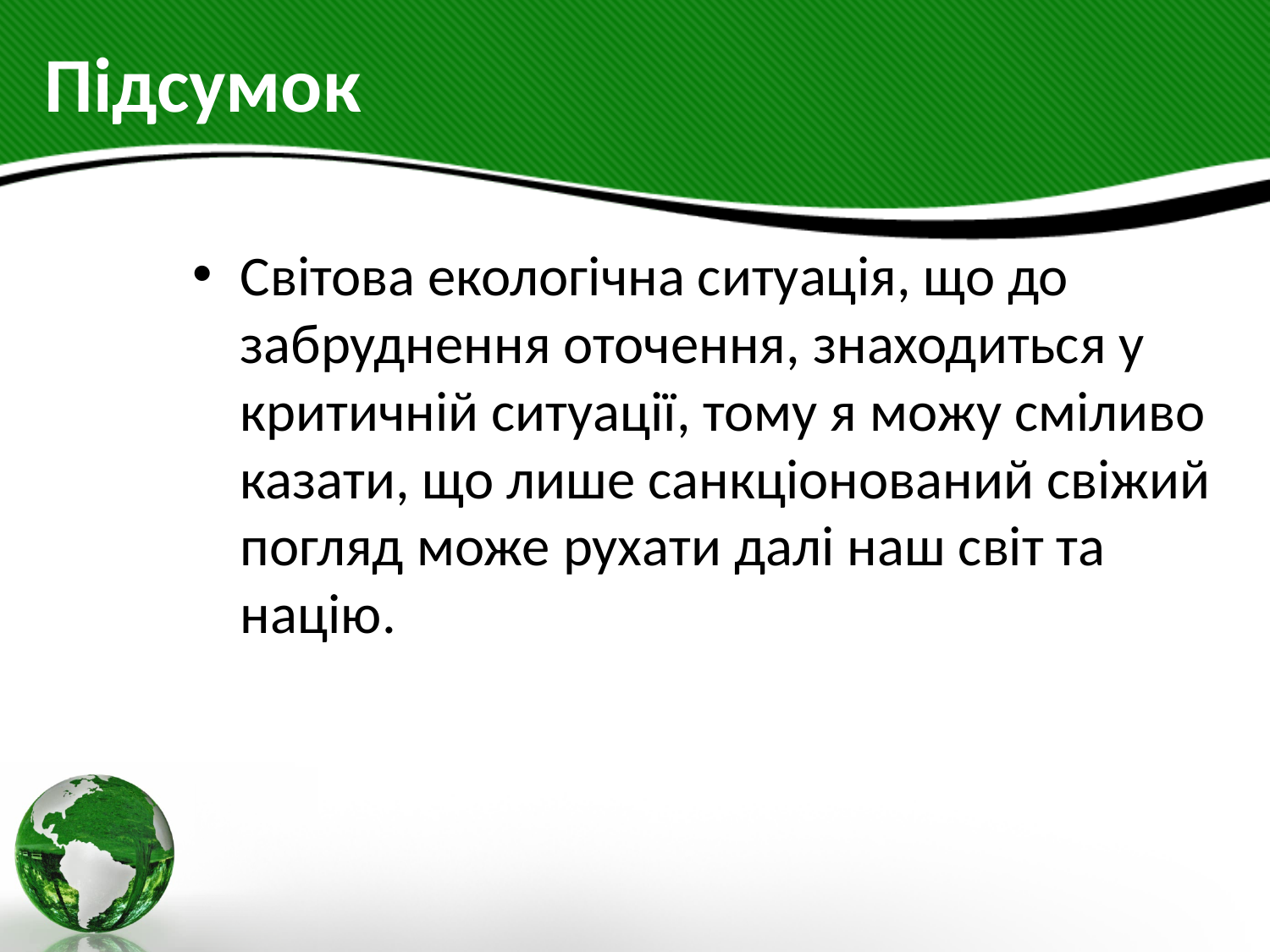

Підсумок
Світова екологічна ситуація, що до забруднення оточення, знаходиться у критичній ситуації, тому я можу сміливо казати, що лише санкціонований свіжий погляд може рухати далі наш світ та націю.